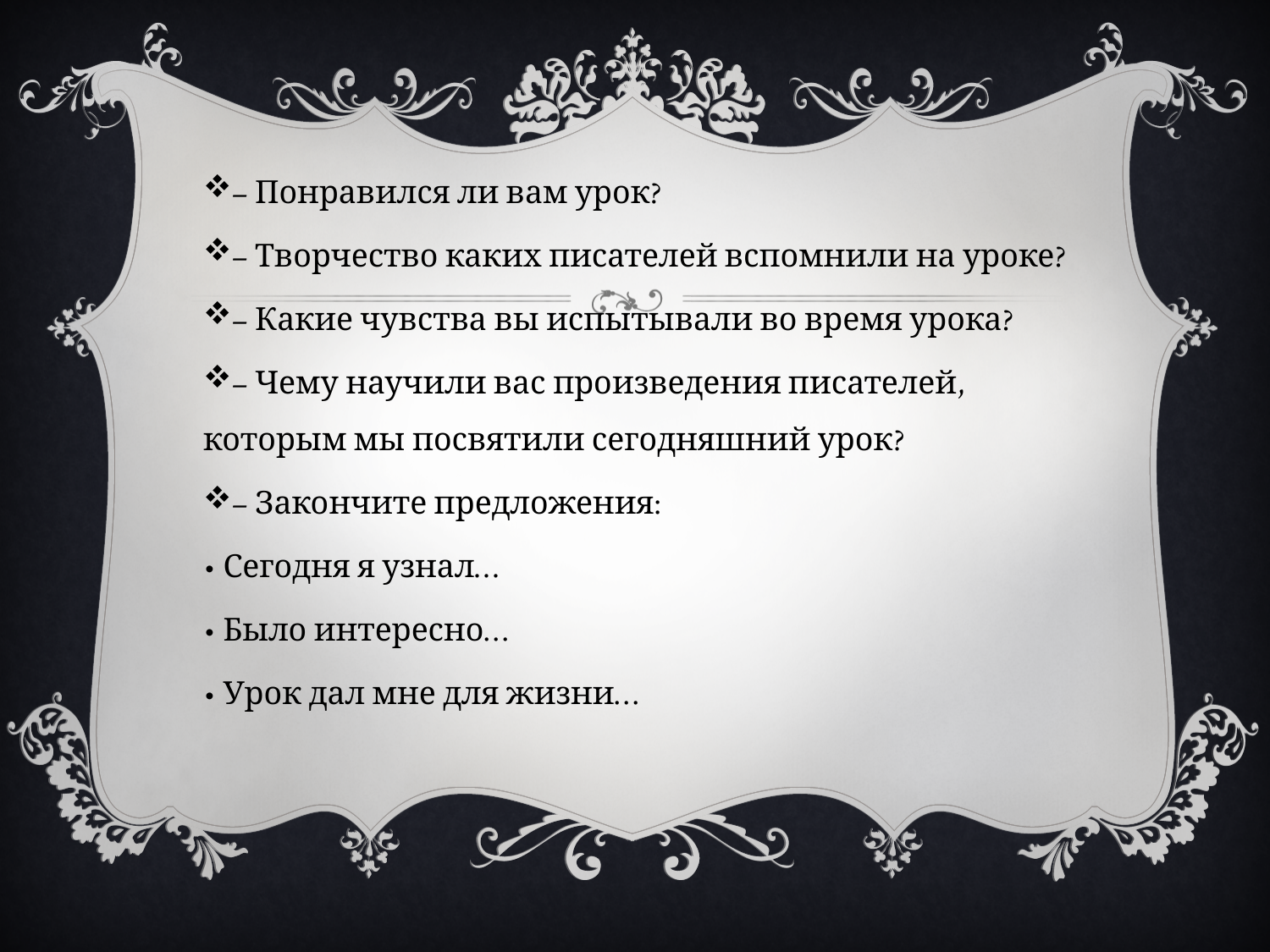

– Понравился ли вам урок?
– Творчество каких писателей вспомнили на уроке?
– Какие чувства вы испытывали во время урока?
– Чему научили вас произведения писателей, которым мы посвятили сегодняшний урок?
– Закончите предложения:
• Сегодня я узнал…
• Было интересно…
• Урок дал мне для жизни…